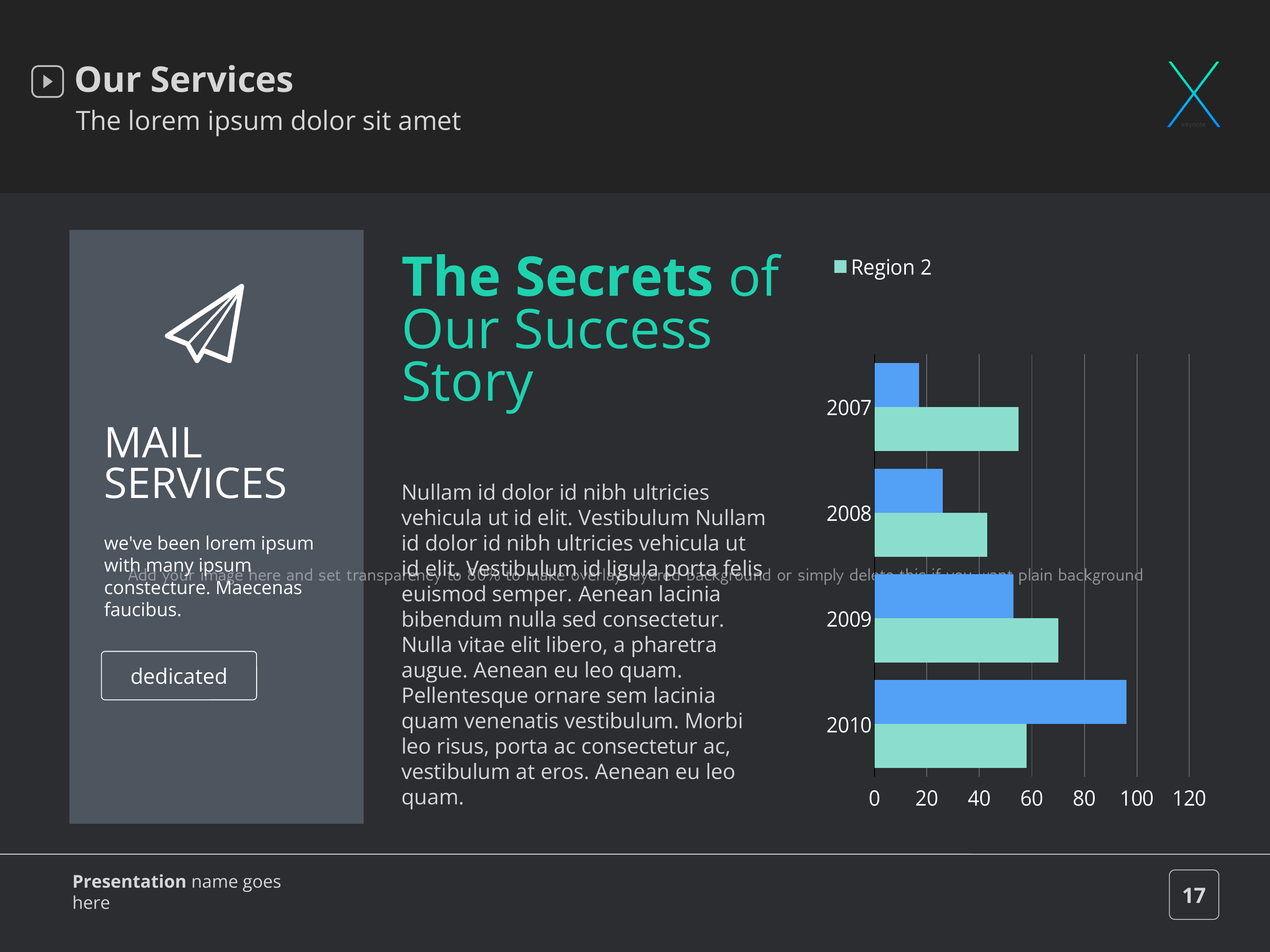

Our Services
The lorem ipsum dolor sit amet

### Chart:

| Category | Region 1 | Region 2 |
|---|---|---|
| 2007 | 17.0 | 55.0 |
| 2008 | 26.0 | 43.0 |
| 2009 | 53.0 | 70.0 |
| 2010 | 96.0 | 58.0 |
The Secrets of Our Success Story

MAIL SERVICES
Nullam id dolor id nibh ultricies vehicula ut id elit. Vestibulum Nullam id dolor id nibh ultricies vehicula ut id elit. Vestibulum id ligula porta felis euismod semper. Aenean lacinia bibendum nulla sed consectetur. Nulla vitae elit libero, a pharetra augue. Aenean eu leo quam. Pellentesque ornare sem lacinia quam venenatis vestibulum. Morbi leo risus, porta ac consectetur ac, vestibulum at eros. Aenean eu leo quam.
we've been lorem ipsum with many ipsum constecture. Maecenas faucibus.
dedicated
17